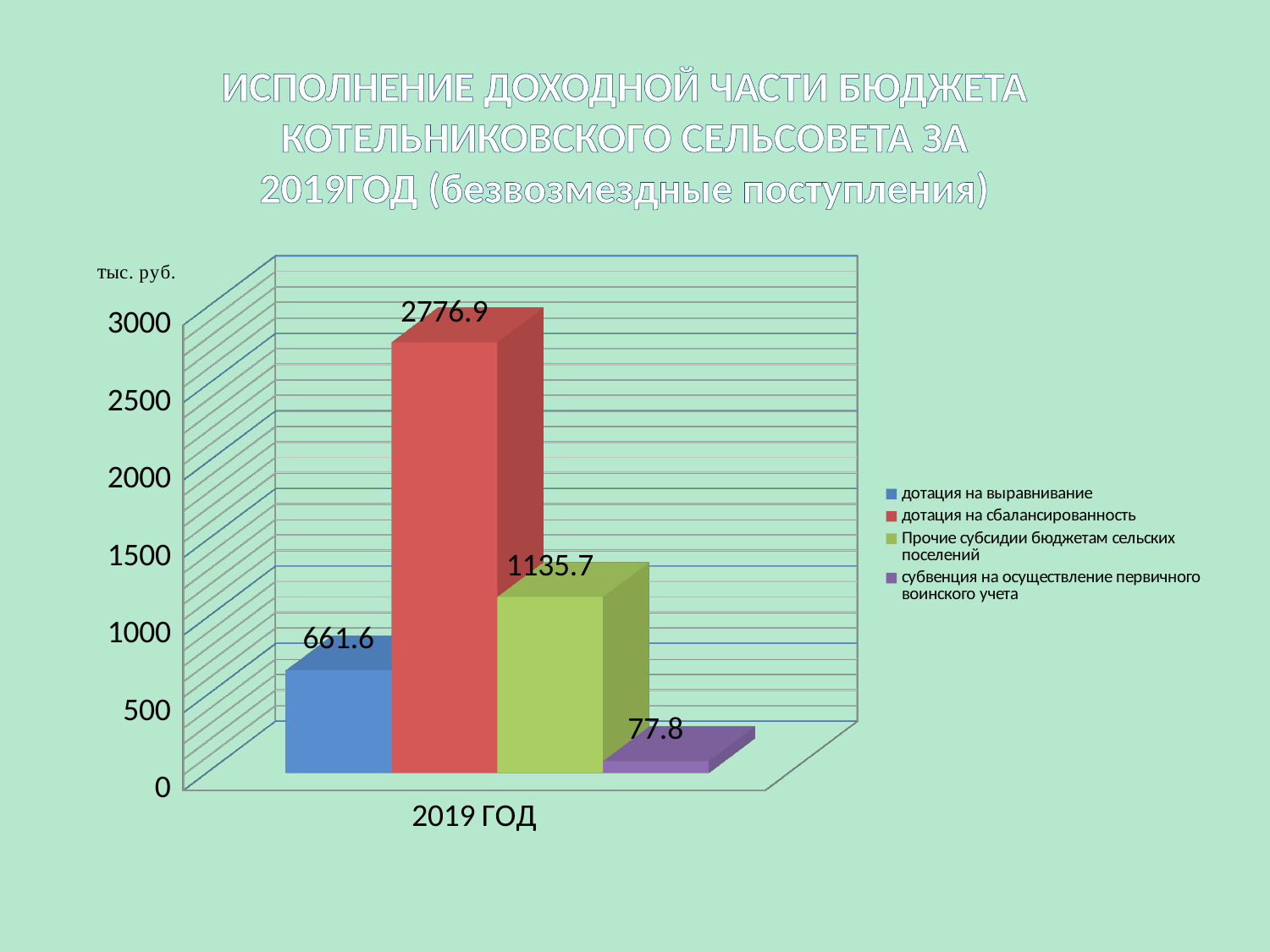

ИСПОЛНЕНИЕ ДОХОДНОЙ ЧАСТИ БЮДЖЕТА КОТЕЛЬНИКОВСКОГО СЕЛЬСОВЕТА ЗА 2019ГОД (безвозмездные поступления)

[unsupported chart]